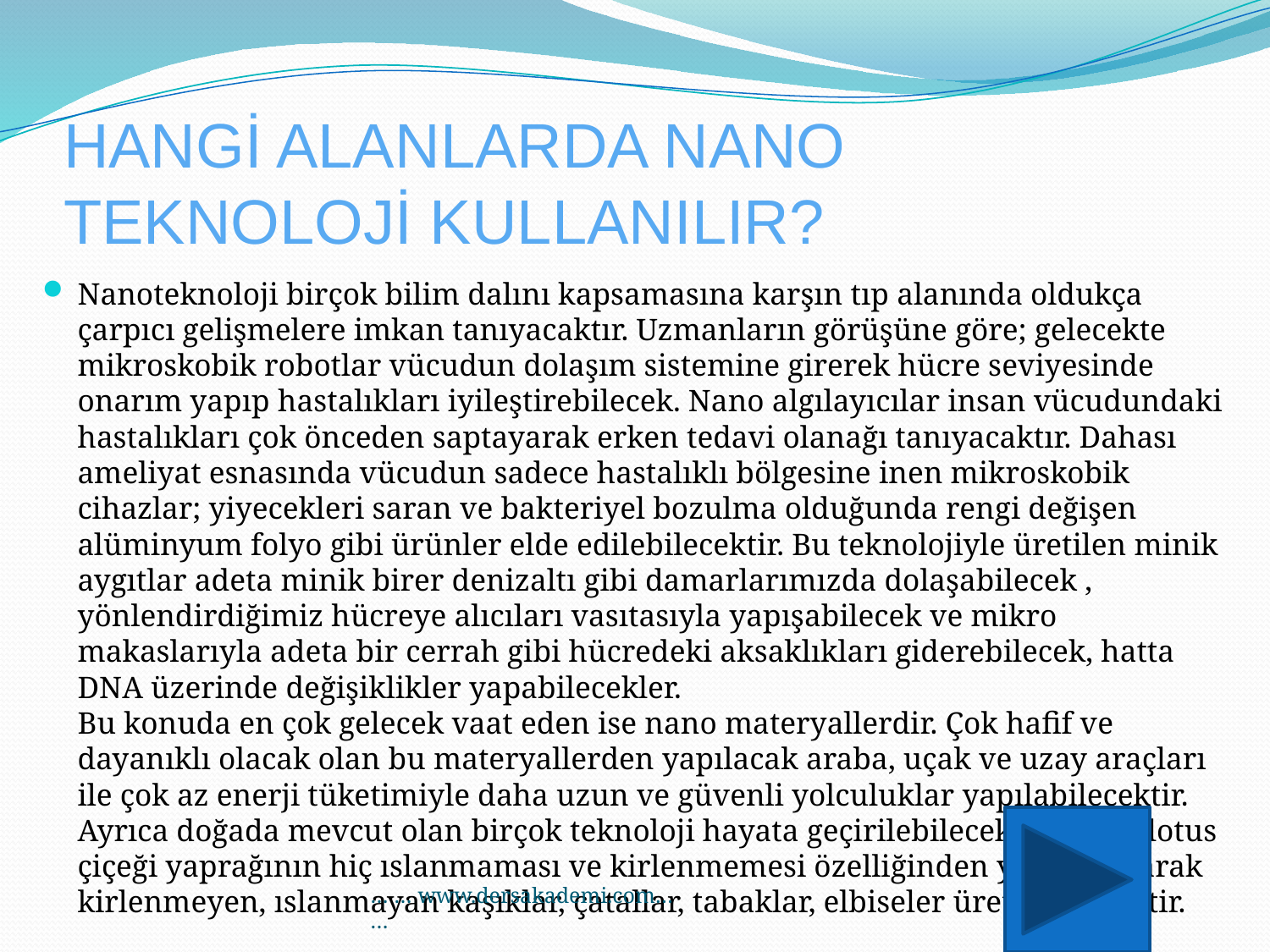

# HANGİ ALANLARDA NANO TEKNOLOJİ KULLANILIR?
Nanoteknoloji birçok bilim dalını kapsamasına karşın tıp alanında oldukça çarpıcı gelişmelere imkan tanıyacaktır. Uzmanların görüşüne göre; gelecekte mikroskobik robotlar vücudun dolaşım sistemine girerek hücre seviyesinde onarım yapıp hastalıkları iyileştirebilecek. Nano algılayıcılar insan vücudundaki hastalıkları çok önceden saptayarak erken tedavi olanağı tanıyacaktır. Dahası ameliyat esnasında vücudun sadece hastalıklı bölgesine inen mikroskobik cihazlar; yiyecekleri saran ve bakteriyel bozulma olduğunda rengi değişen alüminyum folyo gibi ürünler elde edilebilecektir. Bu teknolojiyle üretilen minik 
aygıtlar adeta minik birer denizaltı gibi damarlarımızda dolaşabilecek , yönlendirdiğimiz hücreye alıcıları vasıtasıyla yapışabilecek ve mikro makaslarıyla adeta bir cerrah gibi hücredeki aksaklıkları giderebilecek, hatta DNA üzerinde değişiklikler yapabilecekler. 
Bu konuda en çok gelecek vaat eden ise nano materyallerdir. Çok hafif ve dayanıklı olacak olan bu materyallerden yapılacak araba, uçak ve uzay araçları ile çok az enerji tüketimiyle daha uzun ve güvenli yolculuklar yapılabilecektir. Ayrıca doğada mevcut olan birçok teknoloji hayata geçirilebilecek örneğin; lotus çiçeği yaprağının hiç ıslanmaması ve kirlenmemesi özelliğinden yararlanılarak kirlenmeyen, ıslanmayan kaşıklar, çatallar, tabaklar, elbiseler üretilebilecektir.

… … www.dersakademi.com…
…